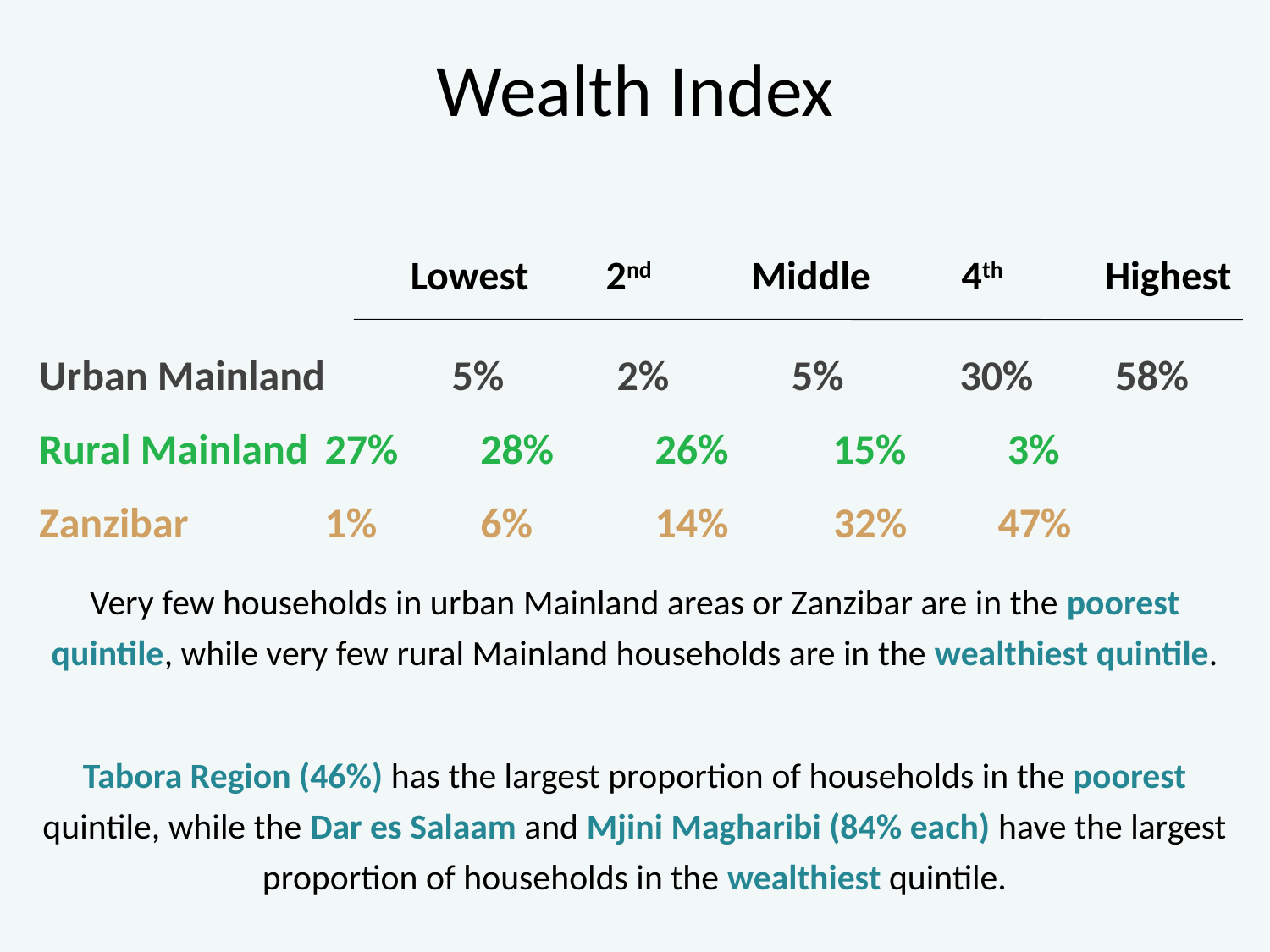

# Wealth Index
		         	         Lowest	   2nd	     Middle          4th	  Highest

Urban Mainland	5%	    2%	         5%   	30%	   58%
Rural Mainland	27%	   28%	        26%	15%	     3%
Zanzibar		1%	   6%	        14%           32%	    47%

Very few households in urban Mainland areas or Zanzibar are in the poorest quintile, while very few rural Mainland households are in the wealthiest quintile.

Tabora Region (46%) has the largest proportion of households in the poorest quintile, while the Dar es Salaam and Mjini Magharibi (84% each) have the largest proportion of households in the wealthiest quintile.